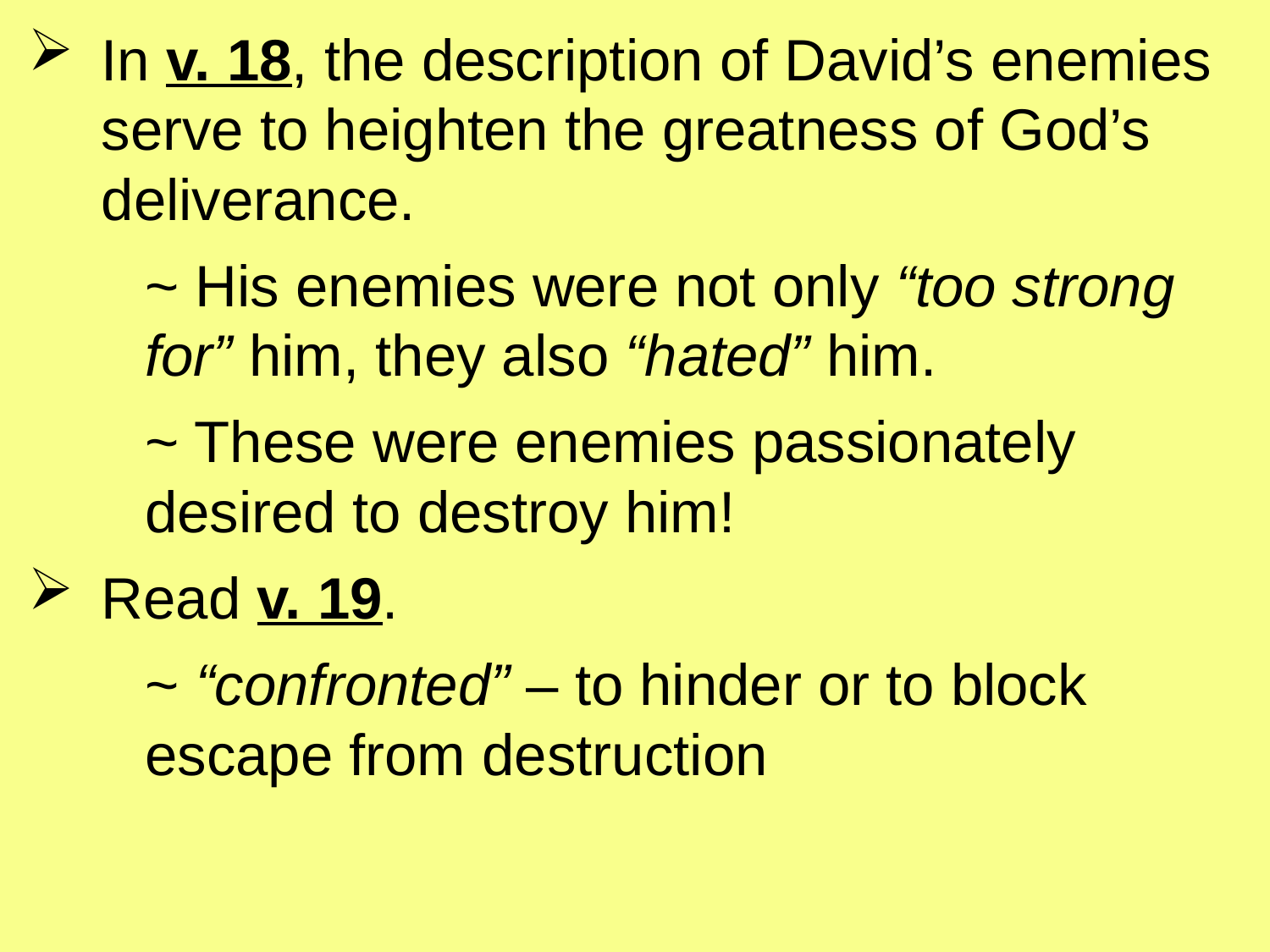

In v. 18, the description of David’s enemies serve to heighten the greatness of God’s deliverance.
		~ His enemies were not only “too strong 					for” him, they also “hated” him.
		~ These were enemies passionately 						desired to destroy him!
Read v. 19.
		~ “confronted” – to hinder or to block 							escape from destruction